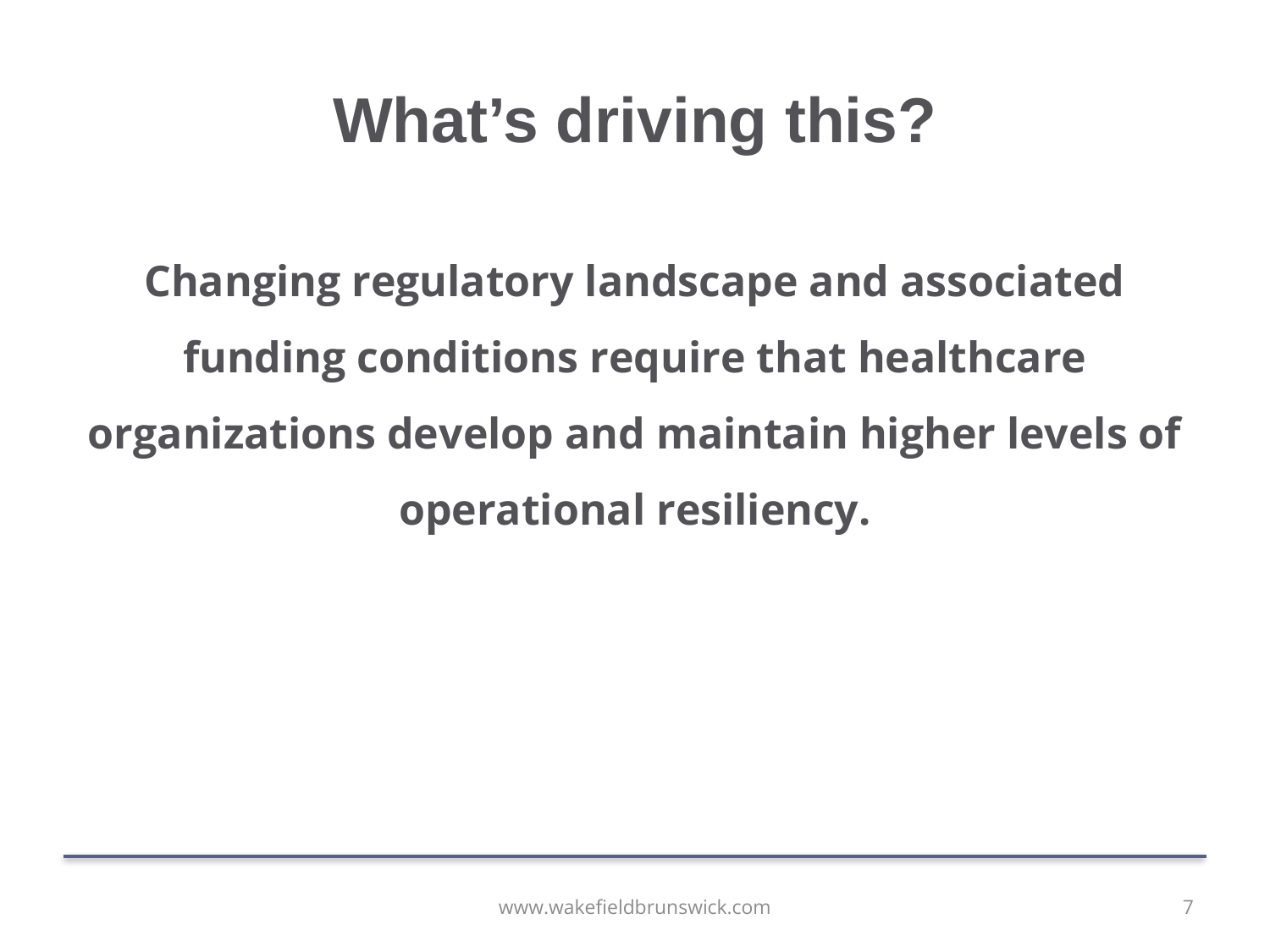

# What’s driving this?
Changing regulatory landscape and associated funding conditions require that healthcare organizations develop and maintain higher levels of operational resiliency.

www.wakefieldbrunswick.com
7